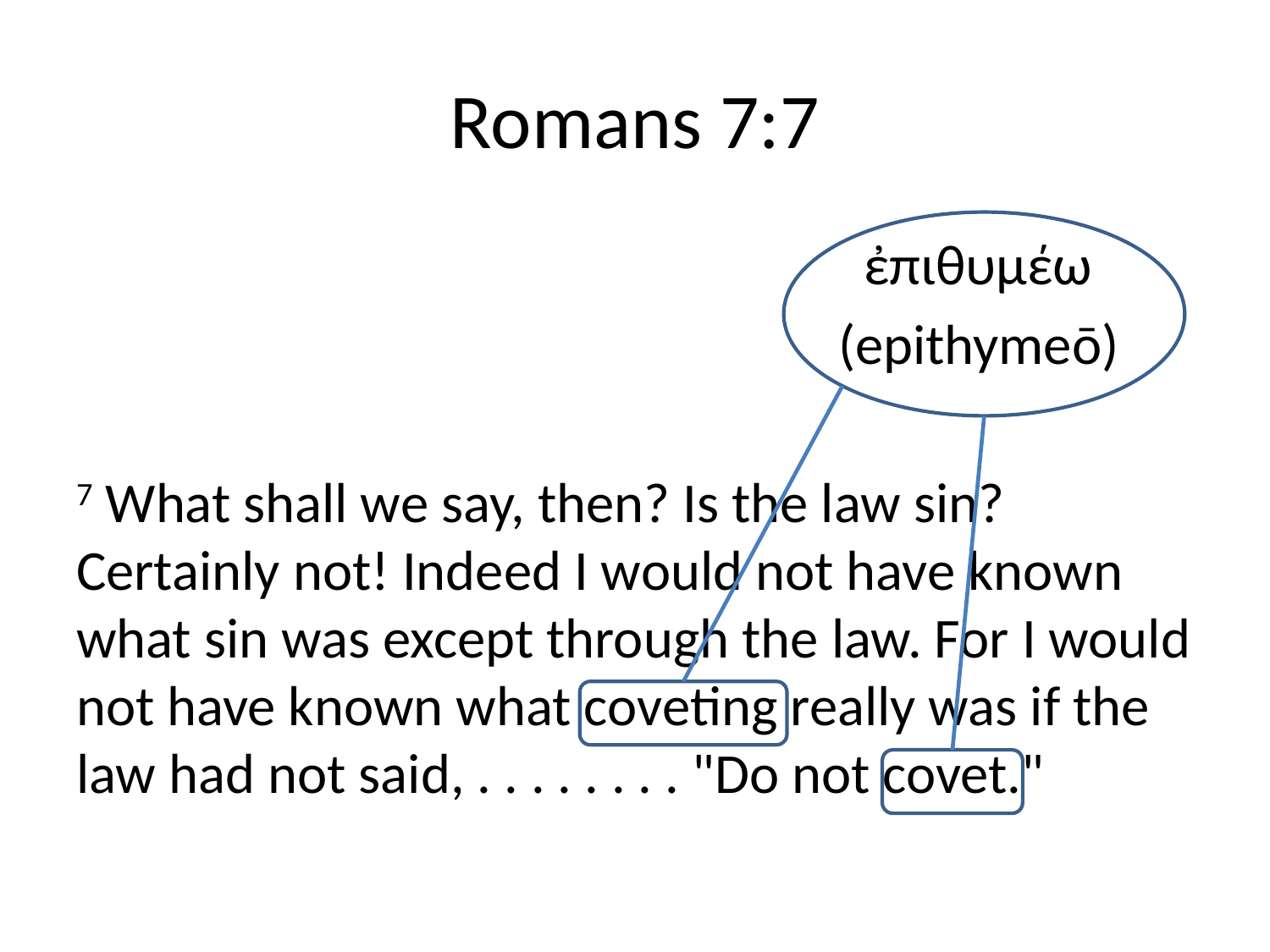

# Romans 7:7

						  ἐπιθυμέω
						(epithymeō)

7 What shall we say, then? Is the law sin? Certainly not! Indeed I would not have known what sin was except through the law. For I would not have known what coveting really was if the law had not said, . . . . . . . . "Do not covet."